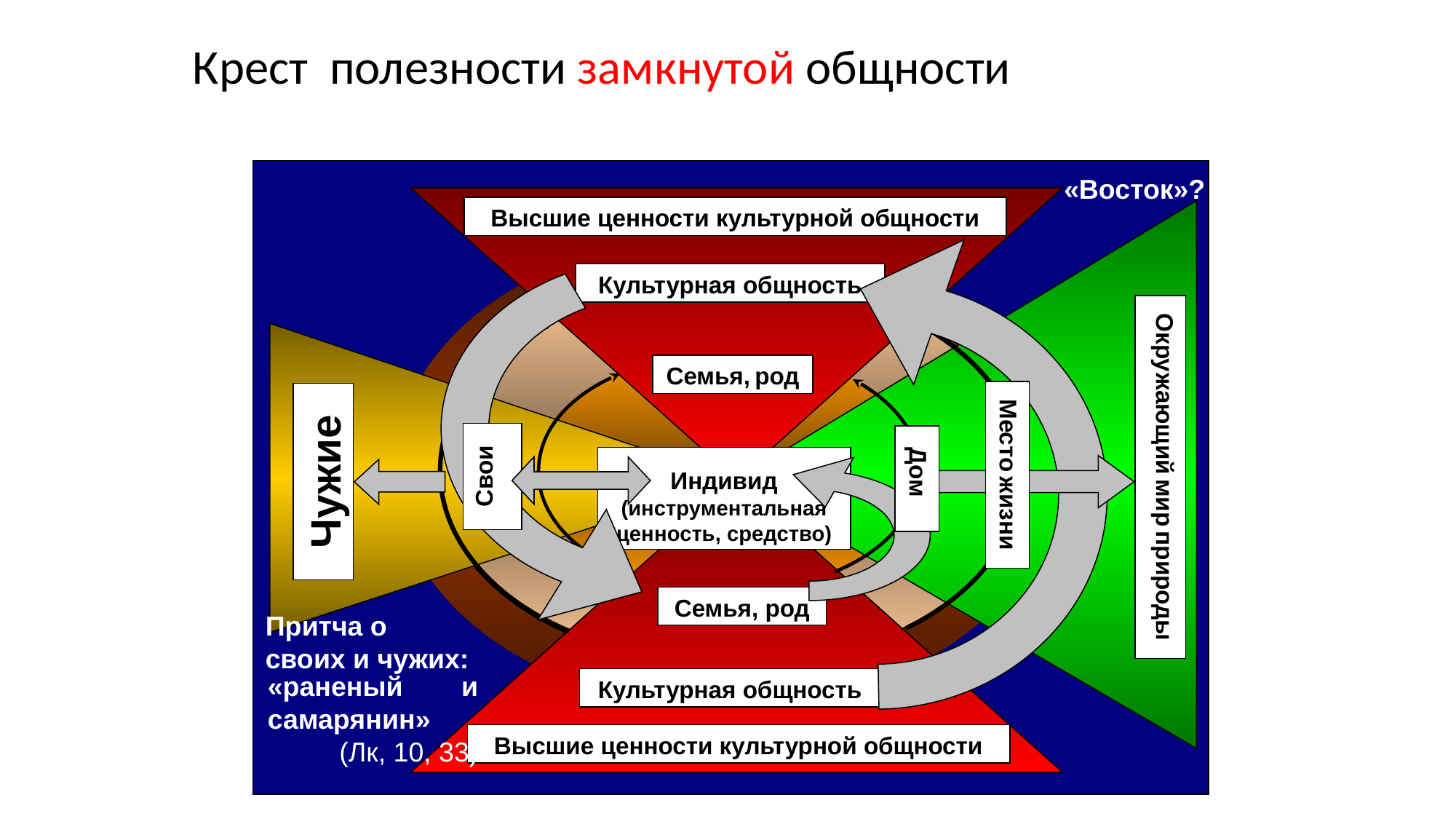

# Крест  полезности замкнутой общности

«Восток»?

Высшие ценности культурной общности
Культурная общность
Семья, род

Место жизни
Дом
Свои

Индивид (инструментальная ценность, средство)
Чужие
Окружающий мир природы

Семья, род
Культурная общность
Высшие ценности культурной общности
Притча о своих и чужих:
«раненый и самарянин»
(Лк, 10, 33)